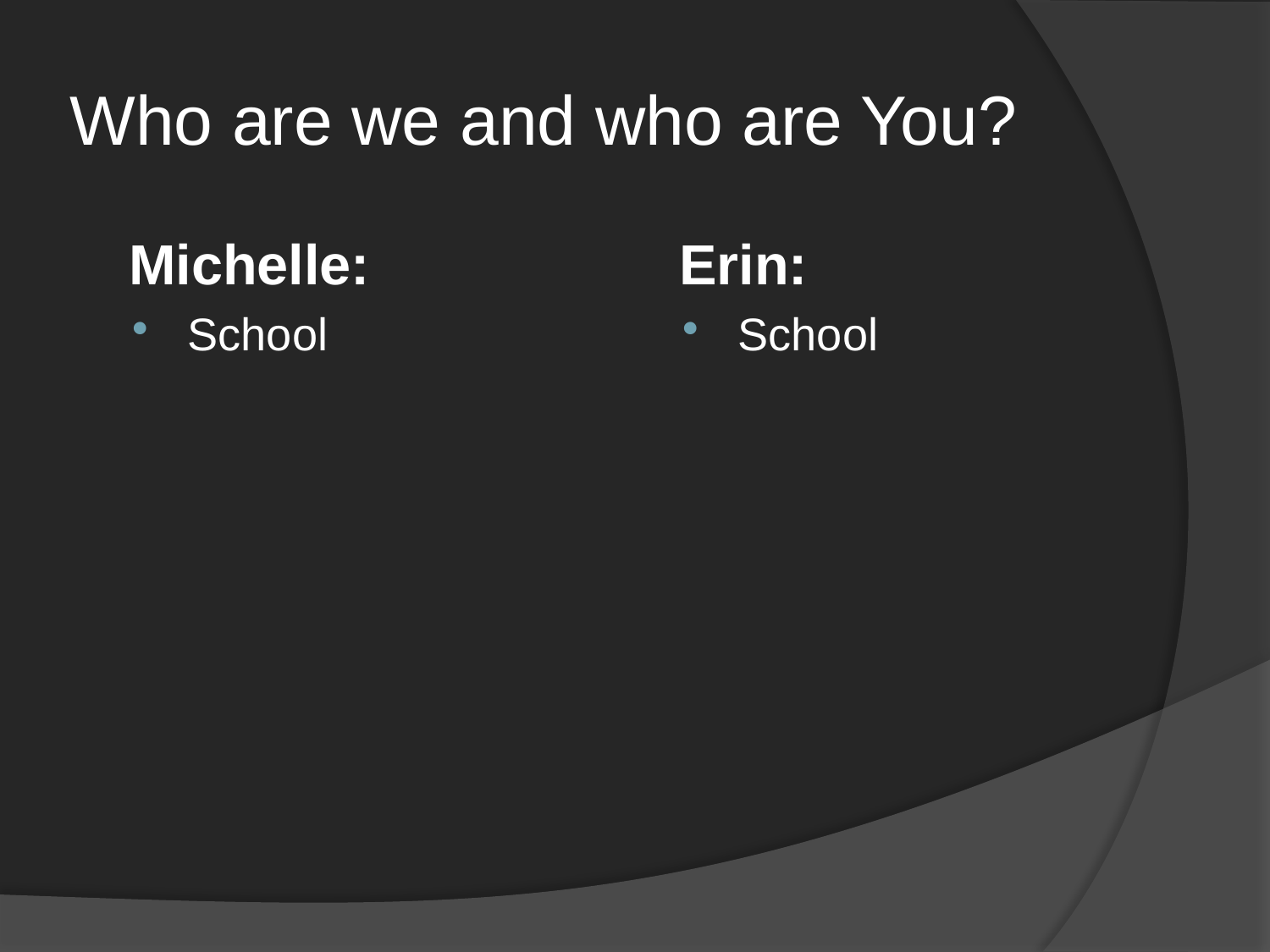

# Who are we and who are You?
Michelle:
School
Erin:
School